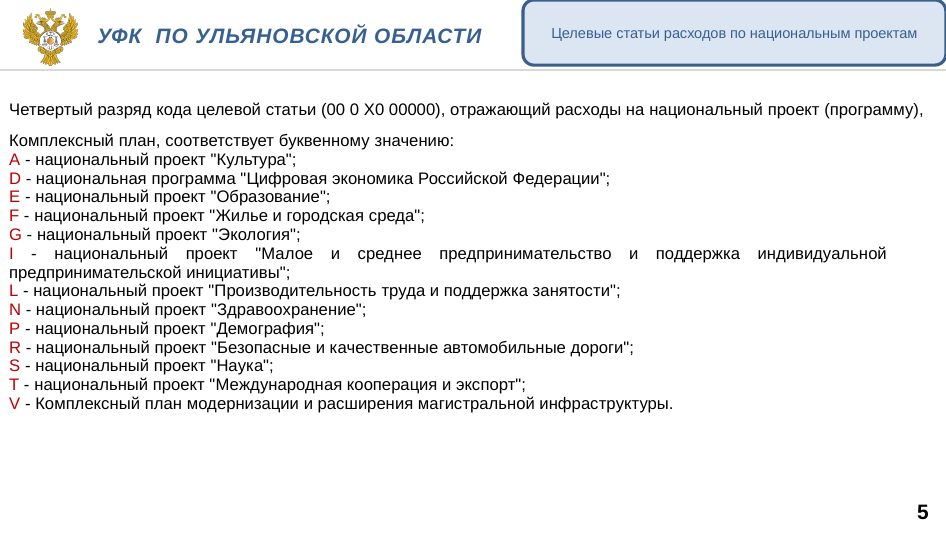

Целевые статьи расходов по национальным проектам

Уфк  по ульяновской области

| Четвертый разряд кода целевой статьи (00 0 X0 00000), отражающий расходы на национальный проект (программу), Комплексный план, соответствует буквенному значению: A - национальный проект "Культура"; D - национальная программа "Цифровая экономика Российской Федерации"; E - национальный проект "Образование"; F - национальный проект "Жилье и городская среда"; G - национальный проект "Экология"; I - национальный проект "Малое и среднее предпринимательство и поддержка индивидуальной предпринимательской инициативы"; L - национальный проект "Производительность труда и поддержка занятости"; N - национальный проект "Здравоохранение"; P - национальный проект "Демография"; R - национальный проект "Безопасные и качественные автомобильные дороги"; S - национальный проект "Наука"; T - национальный проект "Международная кооперация и экспорт"; V - Комплексный план модернизации и расширения магистральной инфраструктуры. |
| --- |
|  |
5